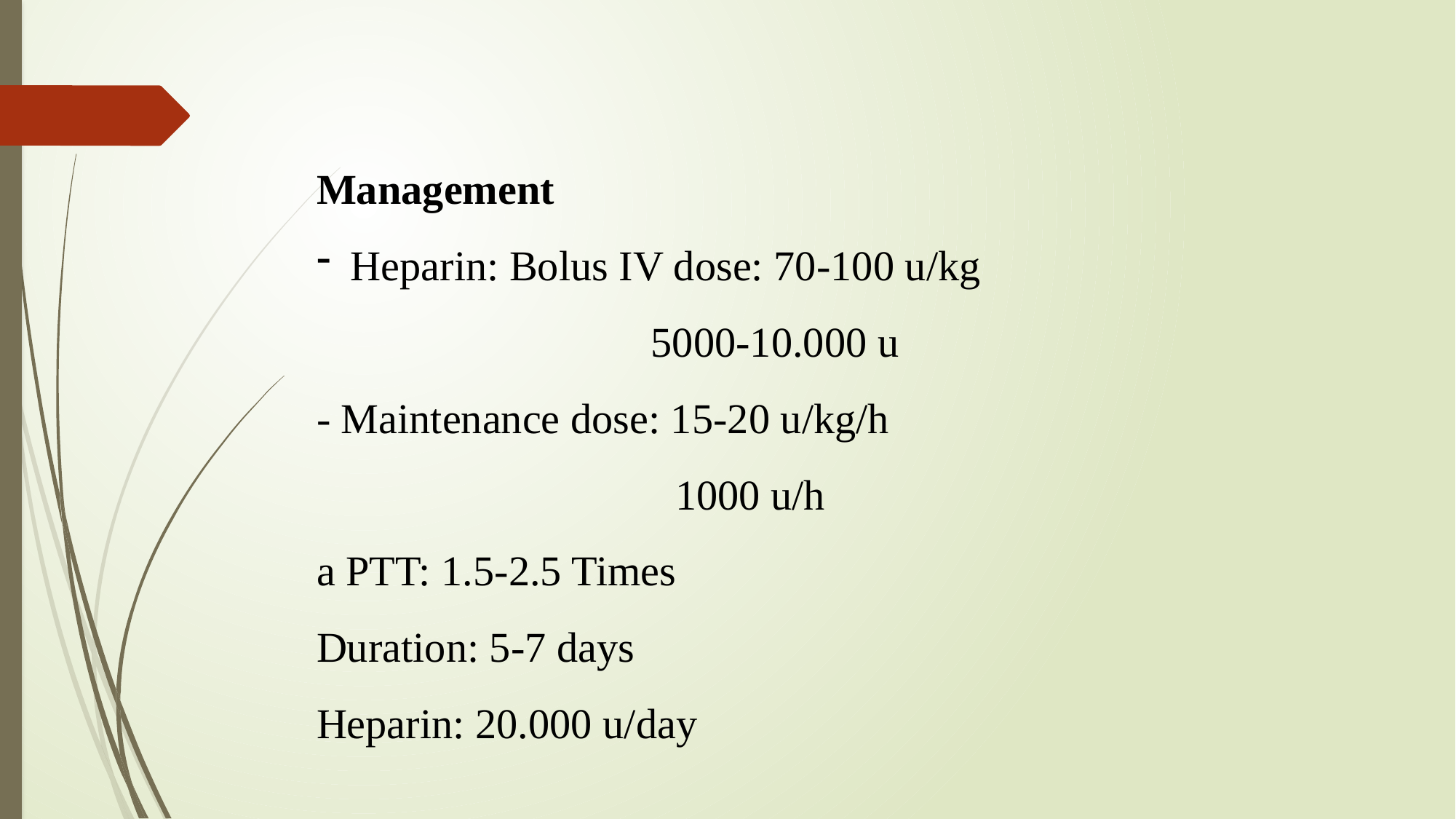

Management
Heparin: Bolus IV dose: 70-100 u/kg
		           5000-10.000 u
- Maintenance dose: 15-20 u/kg/h
                                  1000 u/h
a PTT: 1.5-2.5 Times
Duration: 5-7 days
Heparin: 20.000 u/day